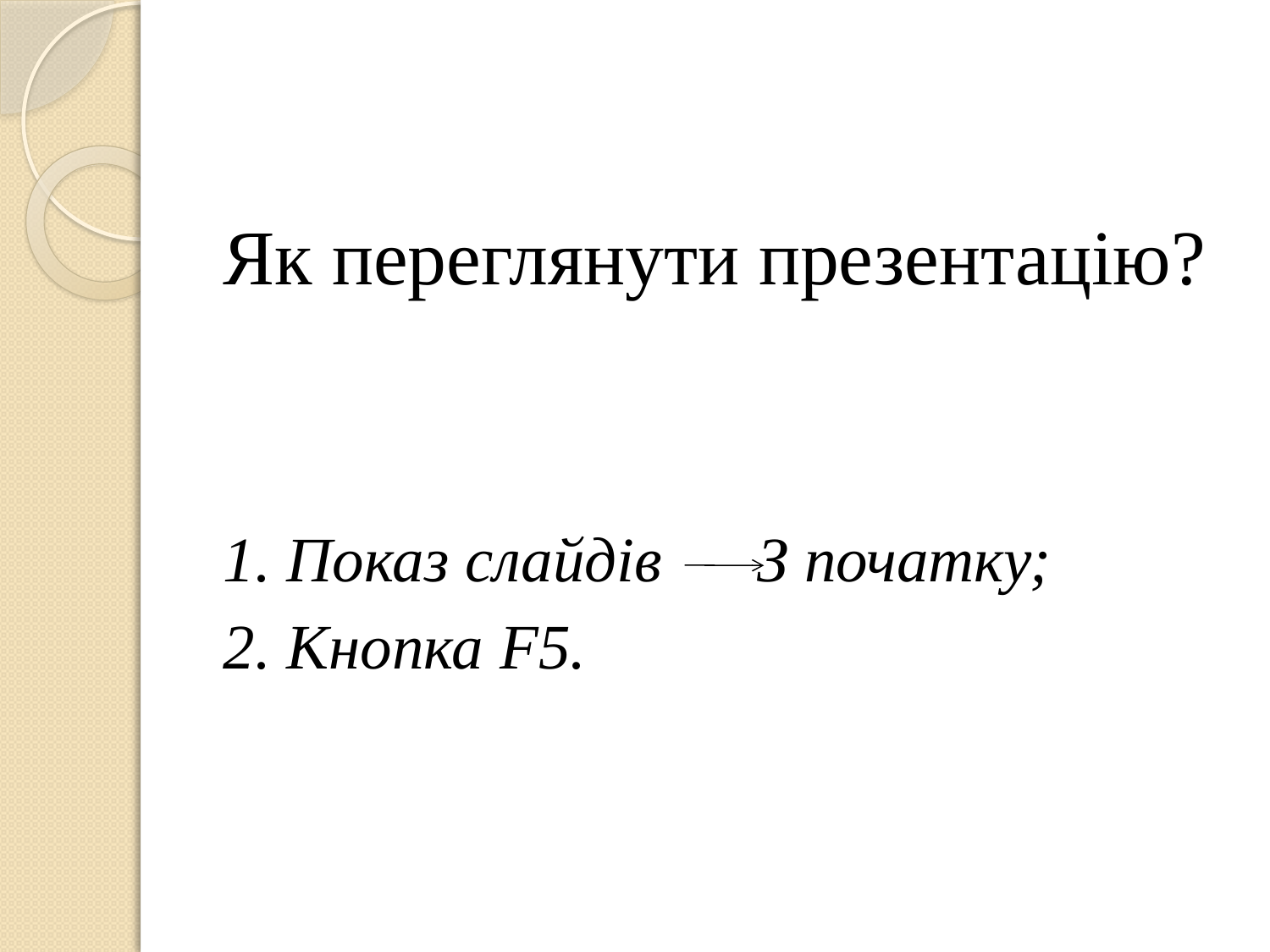

Як переглянути презентацію?

1. Показ слайдів      З початку;
2. Кнопка F5.